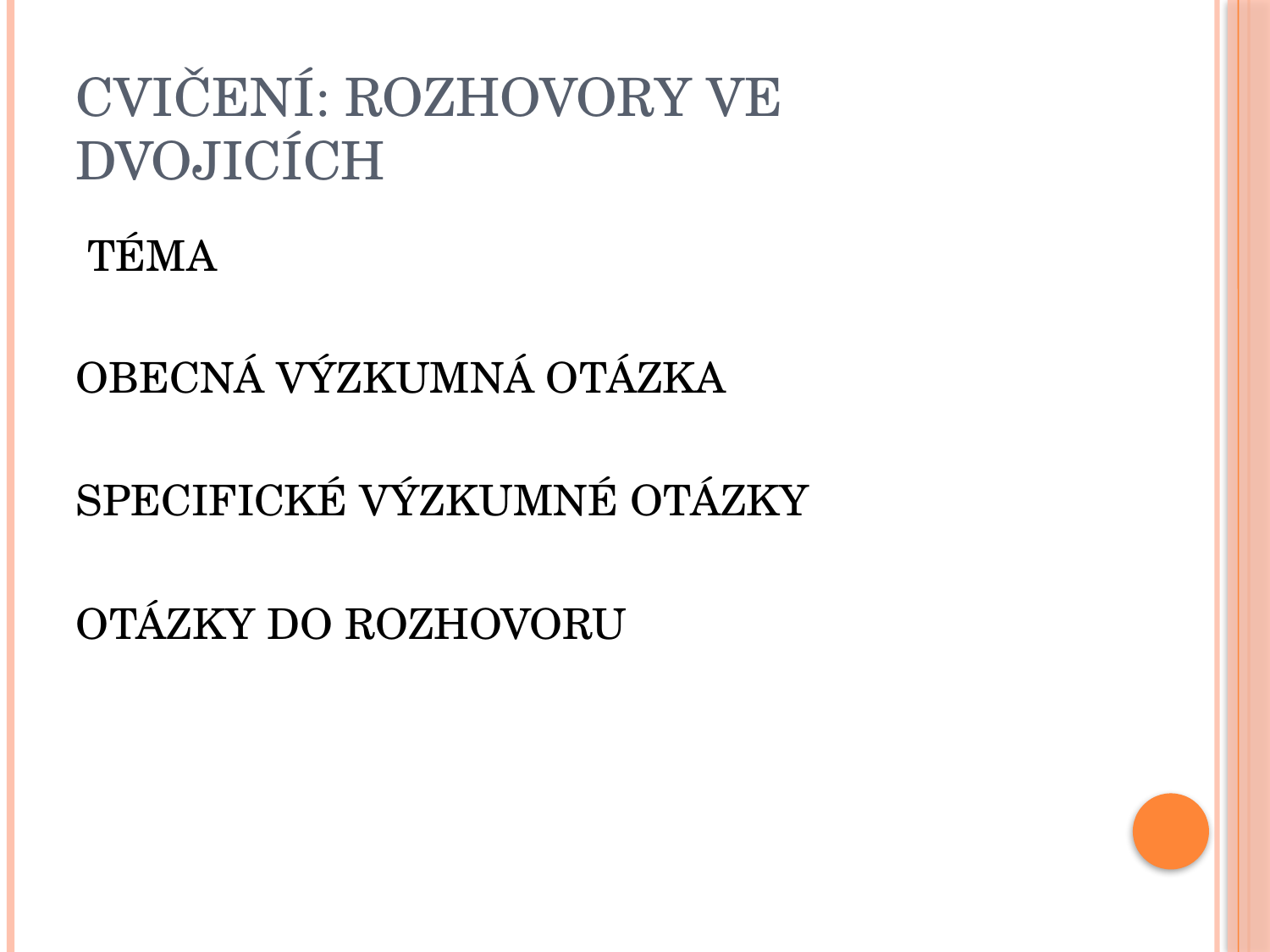

# Cvičení: rozhovory ve dvojicích
 TÉMA

OBECNÁ VÝZKUMNÁ OTÁZKA

SPECIFICKÉ VÝZKUMNÉ OTÁZKY

OTÁZKY DO ROZHOVORU